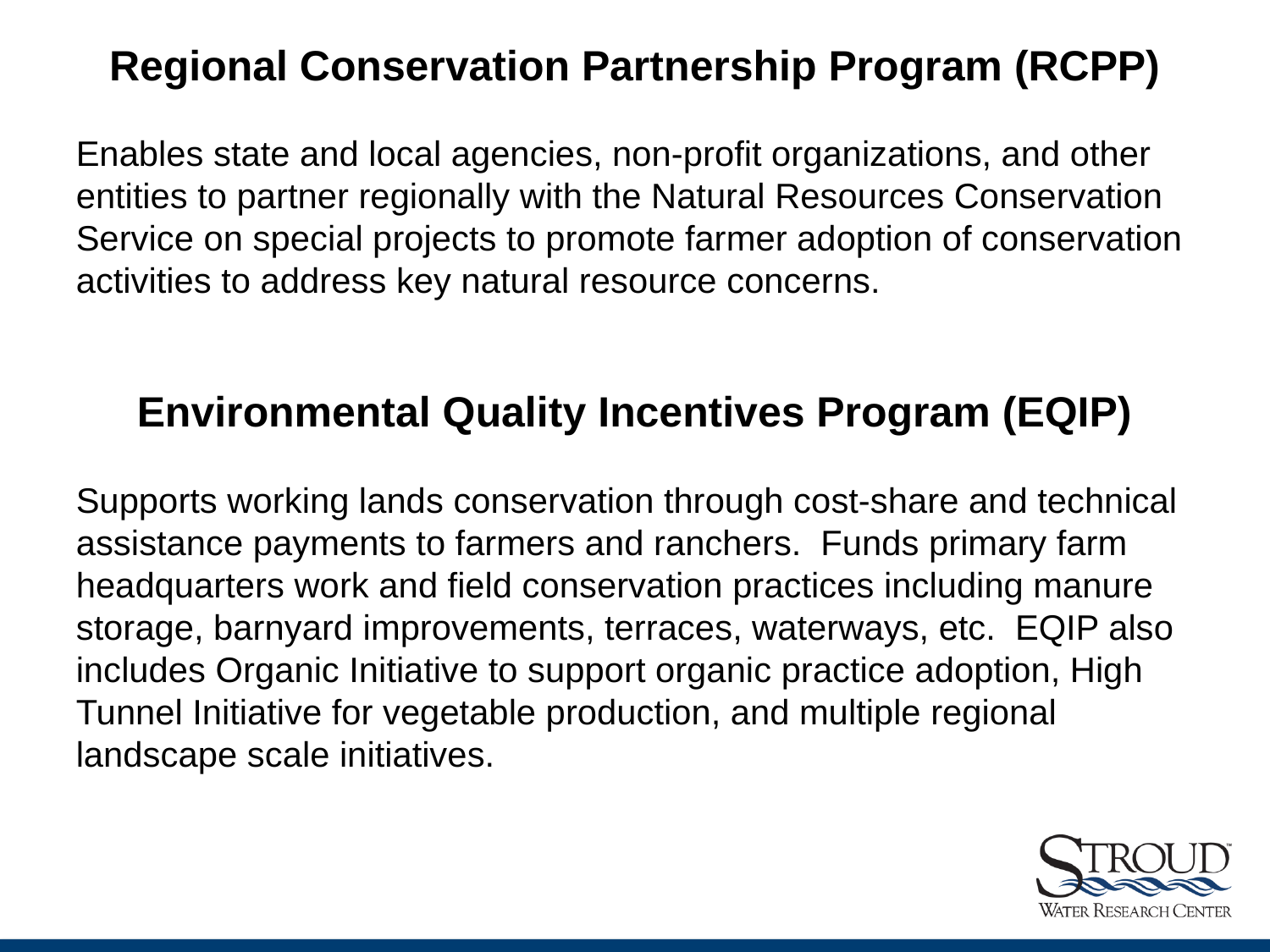

Regional Conservation Partnership Program (RCPP)

Enables state and local agencies, non-profit organizations, and other entities to partner regionally with the Natural Resources Conservation Service on special projects to promote farmer adoption of conservation activities to address key natural resource concerns.

Environmental Quality Incentives Program (EQIP)

Supports working lands conservation through cost-share and technical assistance payments to farmers and ranchers.  Funds primary farm headquarters work and field conservation practices including manure storage, barnyard improvements, terraces, waterways, etc.  EQIP also includes Organic Initiative to support organic practice adoption, High Tunnel Initiative for vegetable production, and multiple regional landscape scale initiatives.
Photo: Marissa Morton